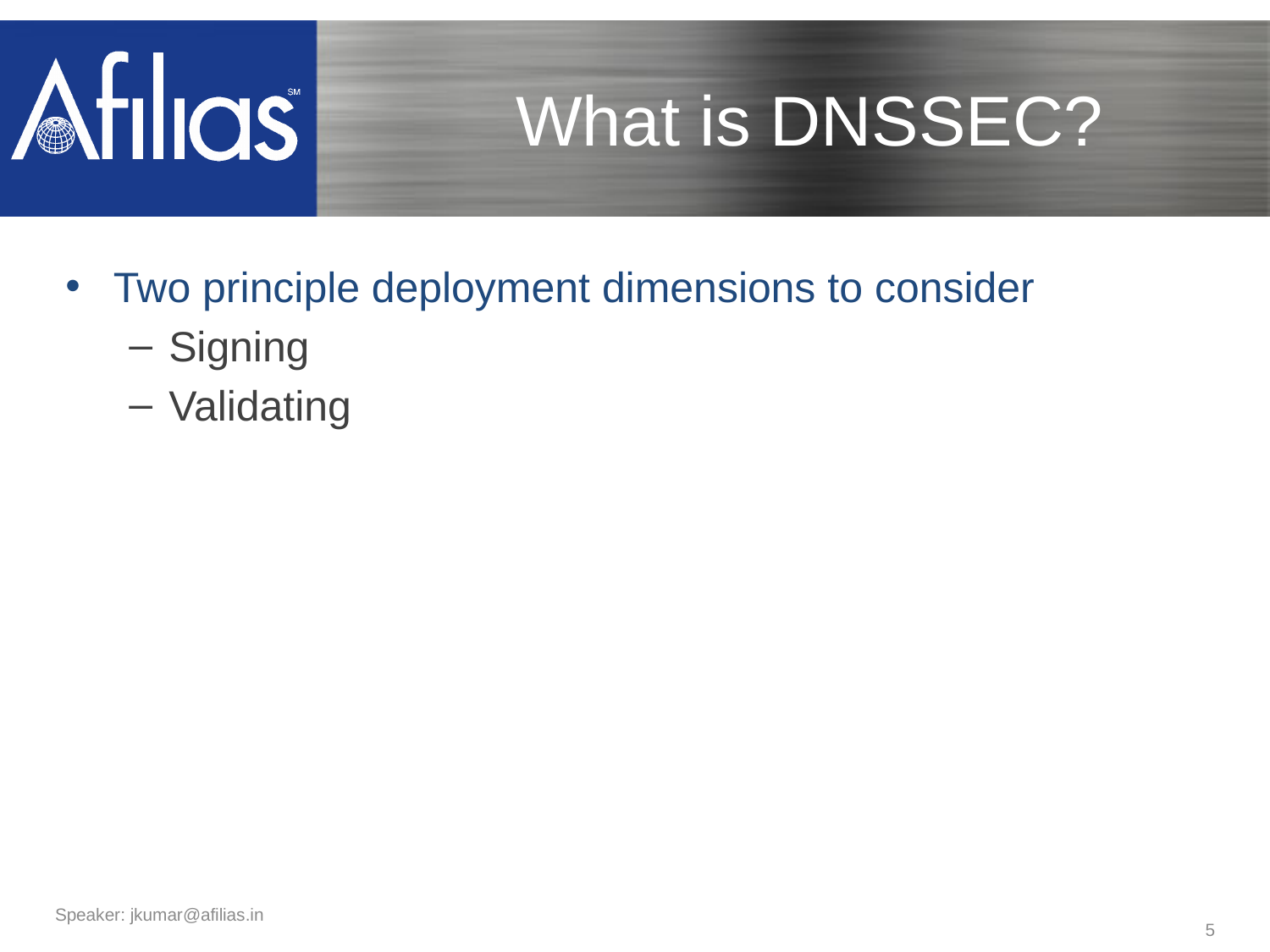

# What is DNSSEC?
Two principle deployment dimensions to consider
Signing
Validating